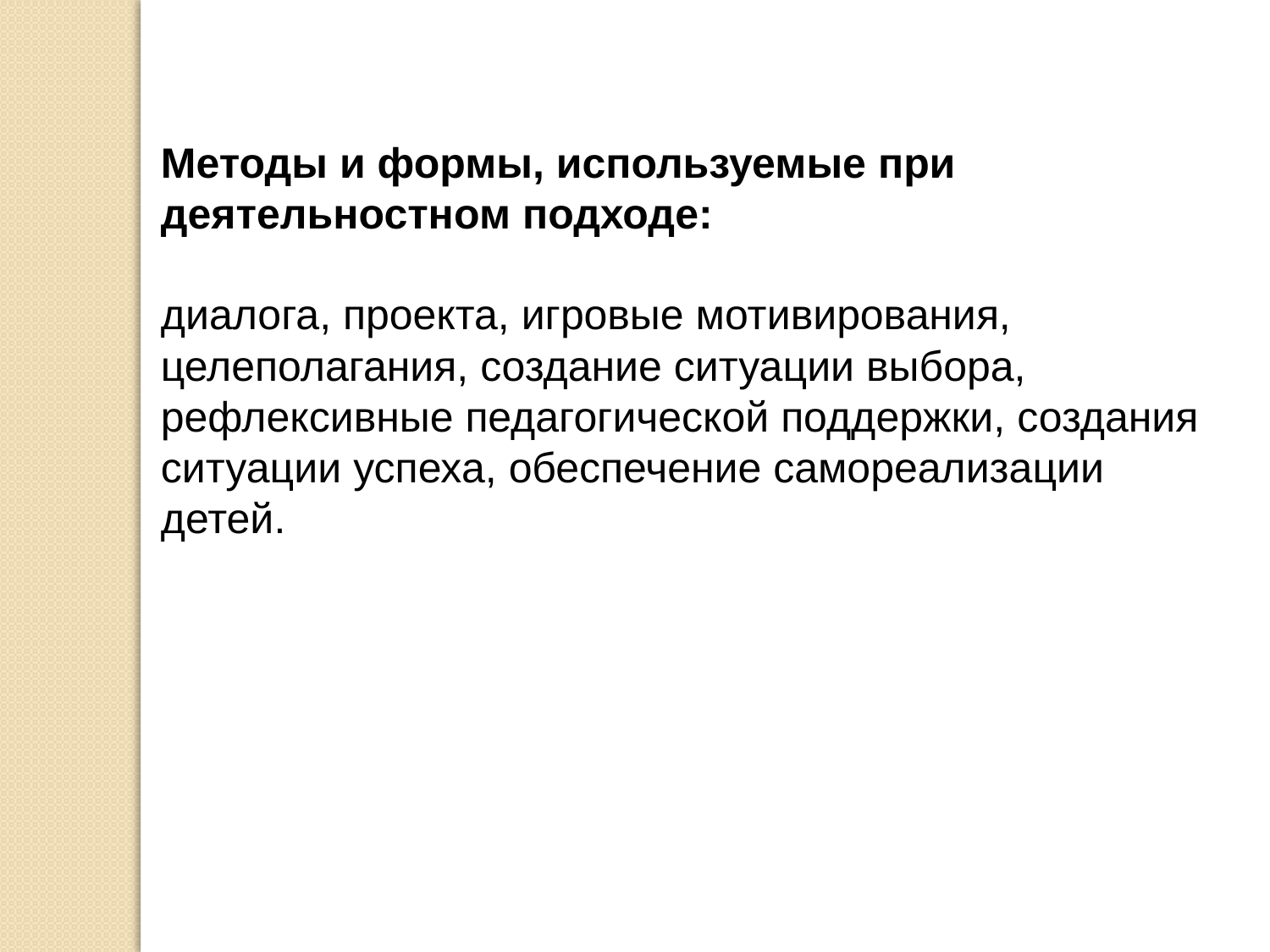

Методы и формы, используемые при деятельностном подходе:

диалога, проекта, игровые мотивирования, целеполагания, создание ситуации выбора, рефлексивные педагогической поддержки, создания ситуации успеха, обеспечение самореализации детей.